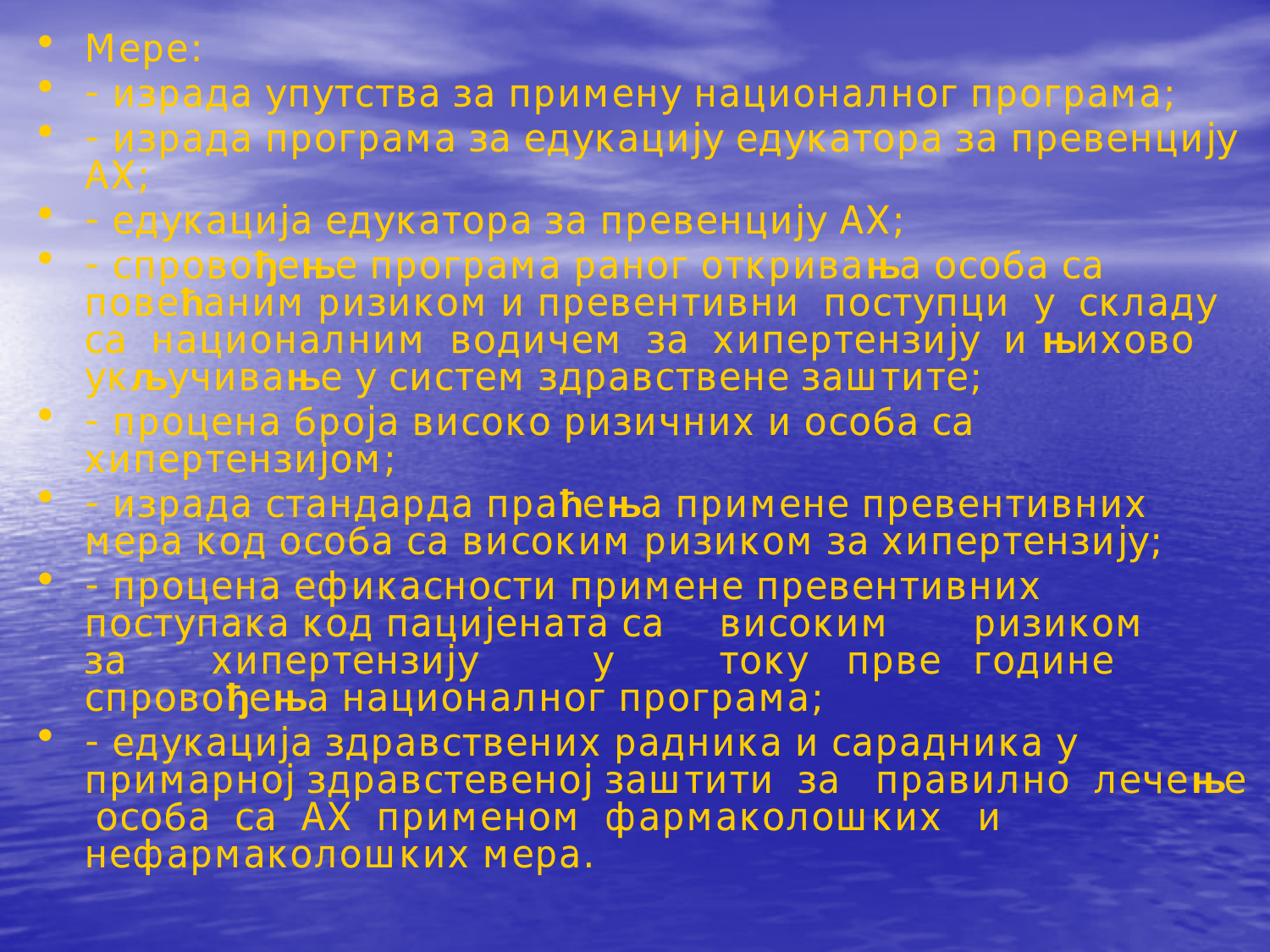

Мере:
- израда упутства за примену националног програма;
- израда програма за едукацију едукатора за превенцију АХ;
- едукација едукатора за превенцију АХ;
- спровођење програма раног откривања особа са повећаним ризиком и превентивни  поступци  у  складу  са  националним  водичем  за  хипертензију  и њихово укључивање у систем здравствене заштите;
- процена броја високо ризичних и особа са хипертензијом;
- израда стандарда праћења примене превентивних мера код особа са високим ризиком за хипертензију;
- процена ефикасности примене превентивних поступака код пацијената са	високим	ризиком	за	хипертензију	у	току	прве	године	спровођења националног програма;
- едукација здравствених радника и сарадника у примарној здравстевеној заштити  за   правилно  лечење  особа  са  АХ  применом  фармаколошких   и нефармаколошких мера.